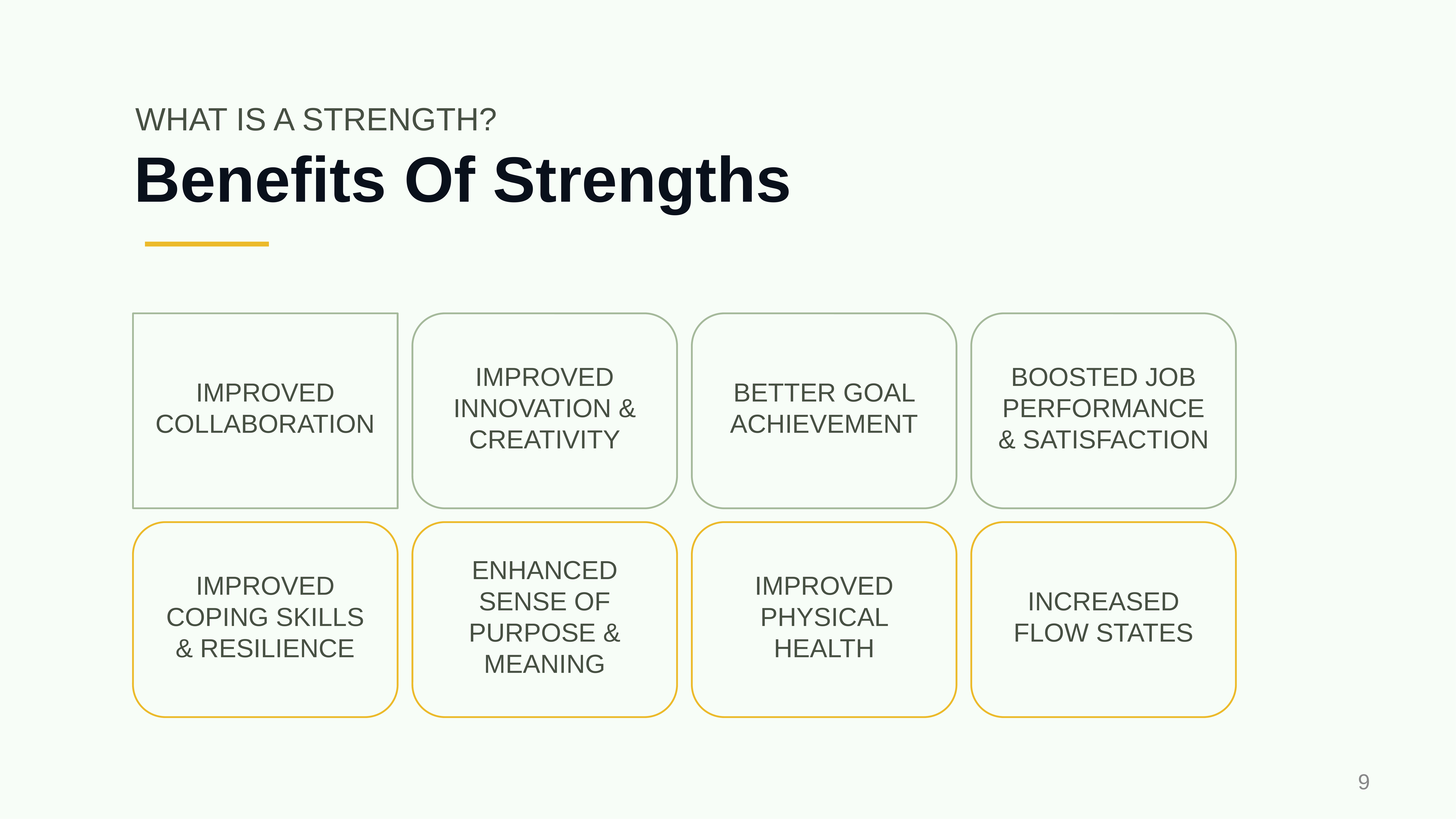

WHAT IS A STRENGTH?
# Benefits Of Strengths

BETTER GOAL ACHIEVEMENT
IMPROVED COLLABORATION
IMPROVED INNOVATION & CREATIVITY
BOOSTED JOB PERFORMANCE & SATISFACTION
IMPROVED PHYSICAL HEALTH
IMPROVED COPING SKILLS & RESILIENCE
ENHANCED SENSE OF PURPOSE & MEANING
INCREASED FLOW STATES
9